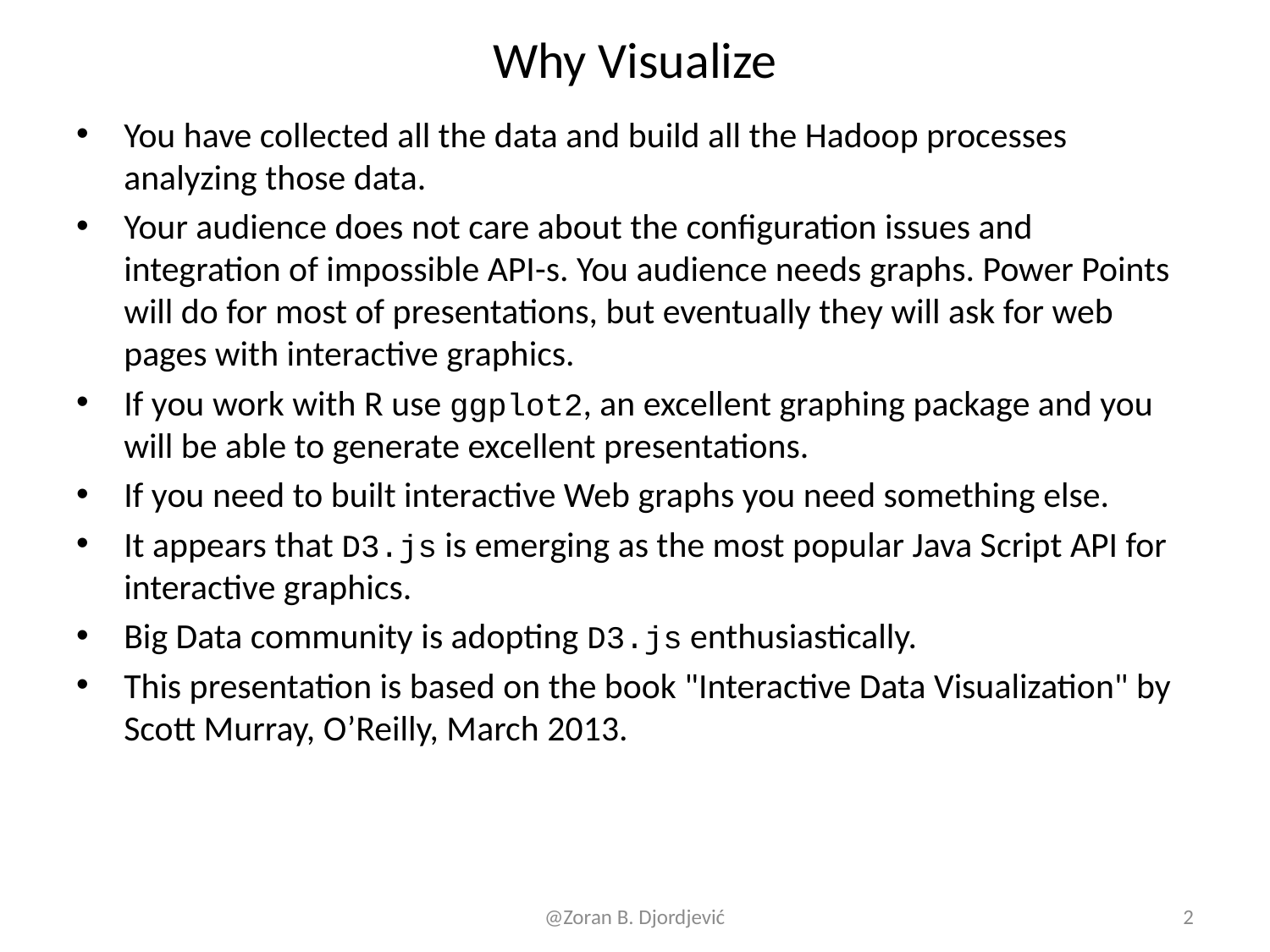

# Why Visualize
You have collected all the data and build all the Hadoop processes analyzing those data.
Your audience does not care about the configuration issues and integration of impossible API-s. You audience needs graphs. Power Points will do for most of presentations, but eventually they will ask for web pages with interactive graphics.
If you work with R use ggplot2, an excellent graphing package and you will be able to generate excellent presentations.
If you need to built interactive Web graphs you need something else.
It appears that D3.js is emerging as the most popular Java Script API for interactive graphics.
Big Data community is adopting D3.js enthusiastically.
This presentation is based on the book "Interactive Data Visualization" by Scott Murray, O’Reilly, March 2013.

@Zoran B. Djordjević
2